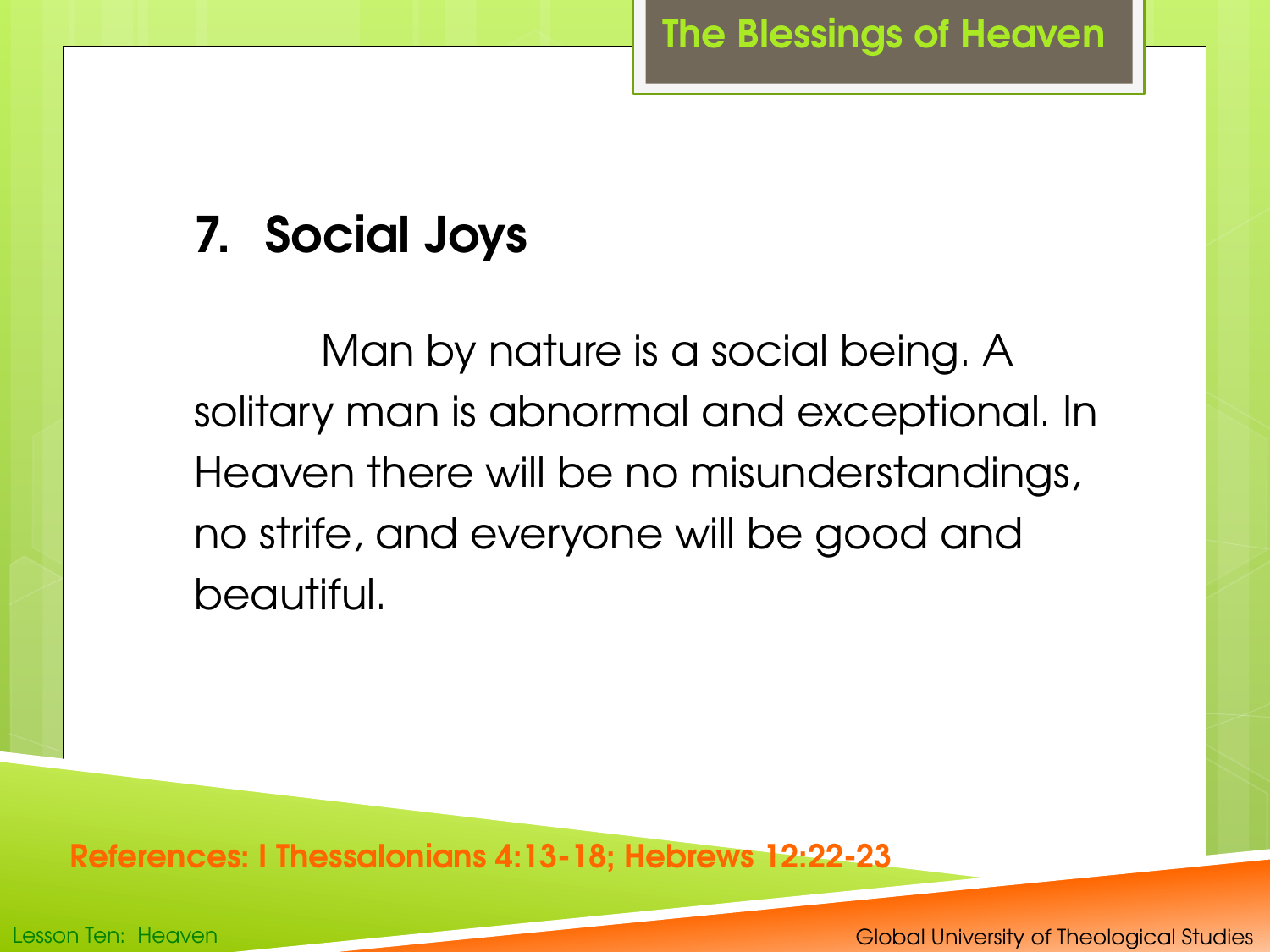

The Blessings of Heaven
Social Joys

	Man by nature is a social being. A solitary man is abnormal and exceptional. In Heaven there will be no misunderstandings, no strife, and everyone will be good and beautiful.

 Global University of Theological Studies
Lesson Ten:  Heaven
References: I Thessalonians 4:13-18; Hebrews 12:22-23